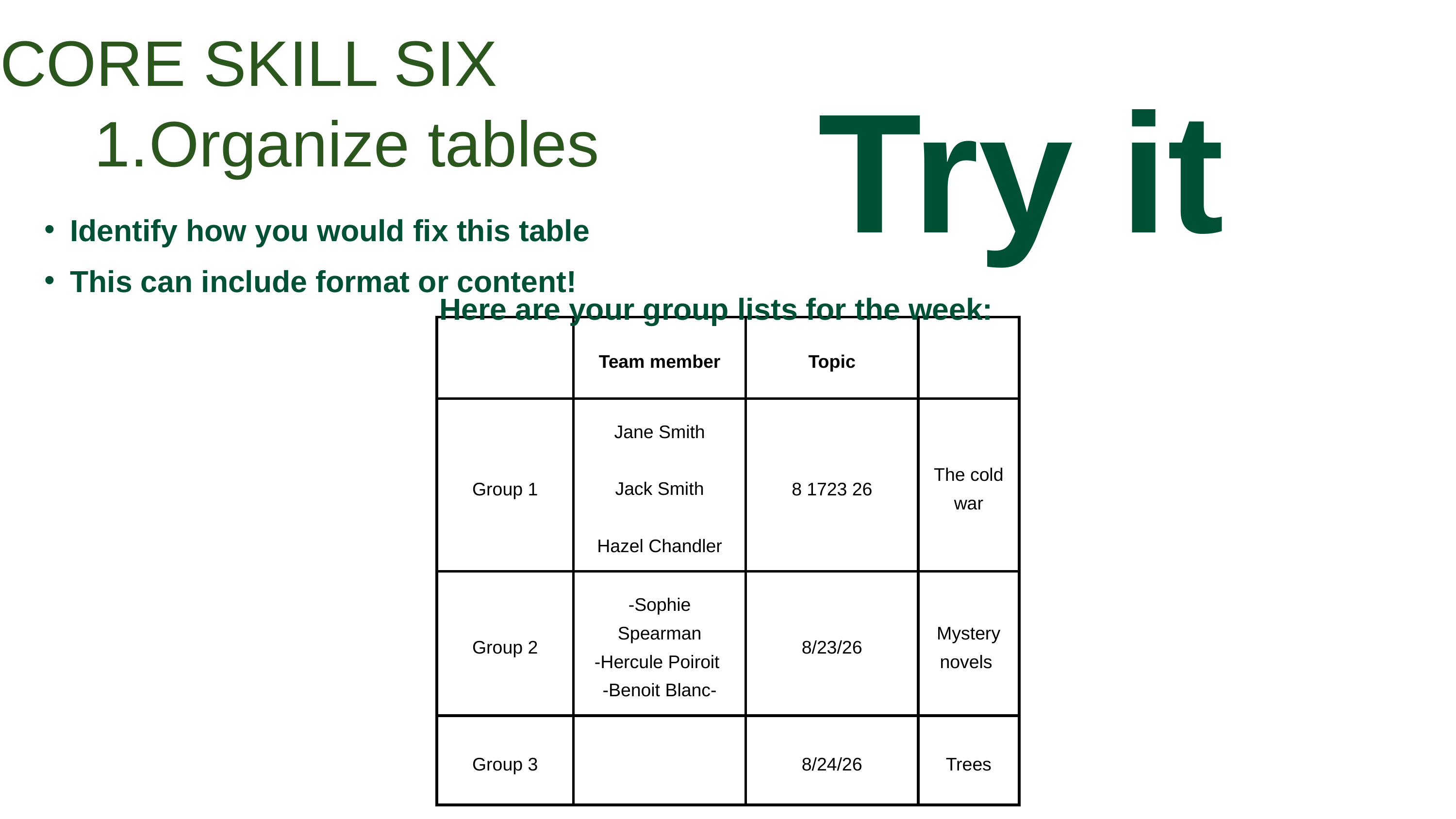

Try it
CORE SKILL SIX
Organize tables
Identify how you would fix this table
This can include format or content!
Here are your group lists for the week:
|  | Team member | Topic |  |
| --- | --- | --- | --- |
| Group 1 | Jane Smith Jack Smith Hazel Chandler | 8 1723 26 | The cold war |
| Group 2 | -Sophie Spearman -Hercule Poiroit -Benoit Blanc- | 8/23/26 | Mystery novels |
| Group 3 |  | 8/24/26 | Trees |